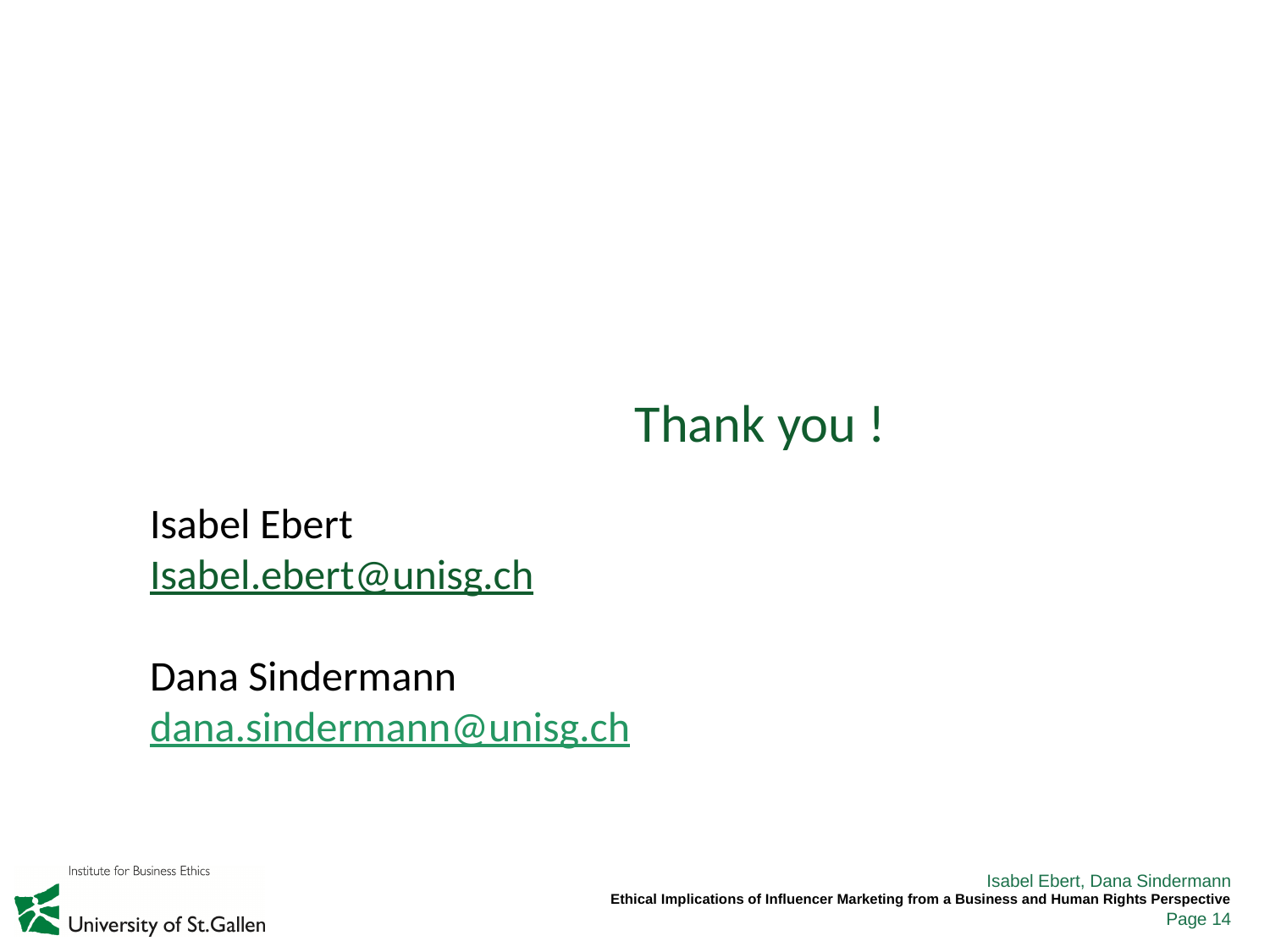

# Thank you !
Isabel Ebert
Isabel.ebert@unisg.ch

Dana Sindermann
dana.sindermann@unisg.ch